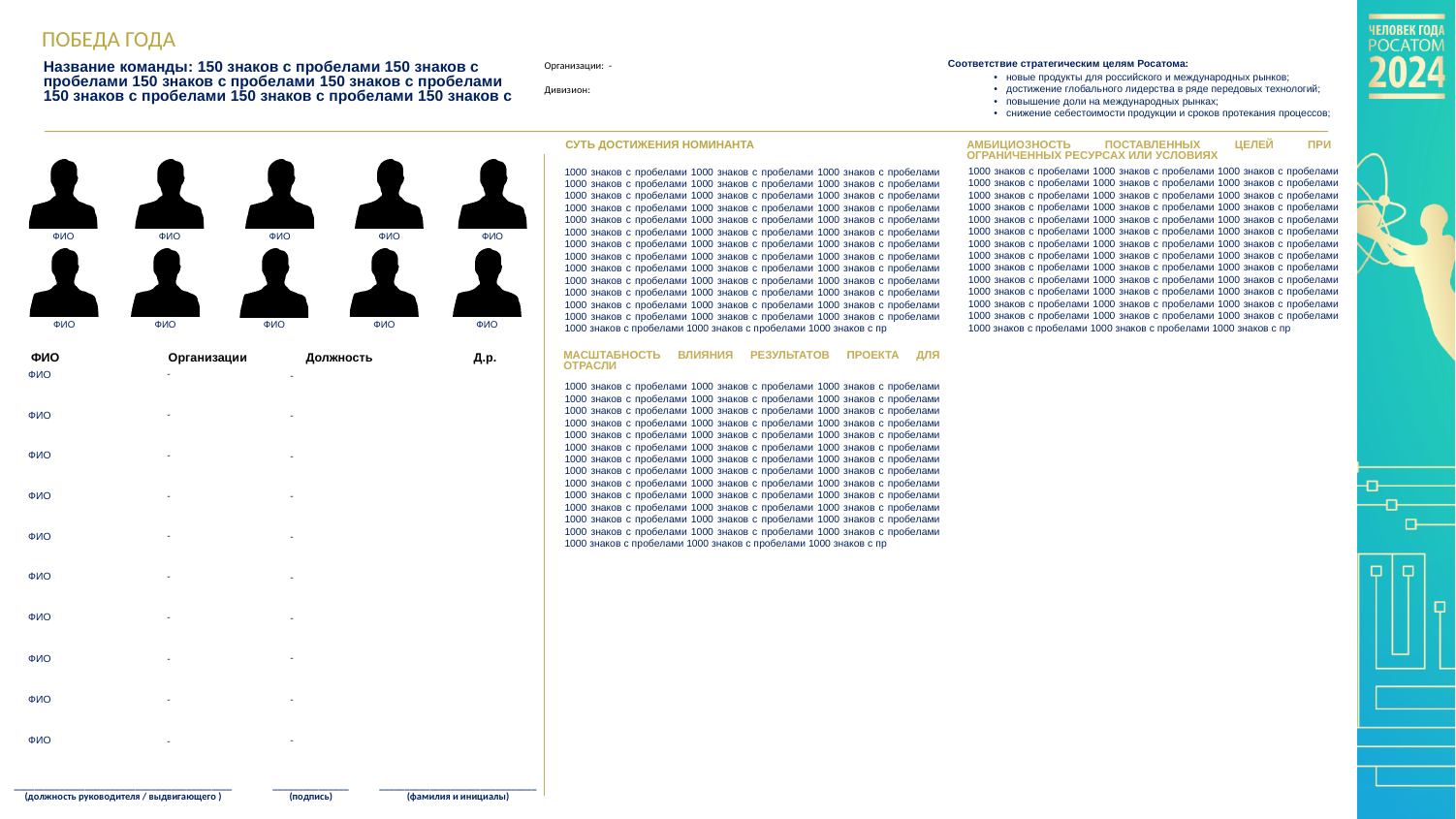

ПОБЕДА ГОДА
Соответствие стратегическим целям Росатома:
Название команды: 150 знаков с пробелами 150 знаков с пробелами 150 знаков с пробелами 150 знаков с пробелами 150 знаков с пробелами 150 знаков с пробелами 150 знаков с

Организации:  -

Дивизион:

•   новые продукты для российского и международных рынков;
•   достижение глобального лидерства в ряде передовых технологий;
•   повышение доли на международных рынках;
•   снижение себестоимости продукции и сроков протекания процессов;
| СУТЬ ДОСТИЖЕНИЯ НОМИНАНТА |
| --- |
АМБИЦИОЗНОСТЬ ПОСТАВЛЕННЫХ ЦЕЛЕЙ ПРИ ОГРАНИЧЕННЫХ РЕСУРСАХ ИЛИ УСЛОВИЯХ
1000 знаков с пробелами 1000 знаков с пробелами 1000 знаков с пробелами 1000 знаков с пробелами 1000 знаков с пробелами 1000 знаков с пробелами 1000 знаков с пробелами 1000 знаков с пробелами 1000 знаков с пробелами 1000 знаков с пробелами 1000 знаков с пробелами 1000 знаков с пробелами 1000 знаков с пробелами 1000 знаков с пробелами 1000 знаков с пробелами 1000 знаков с пробелами 1000 знаков с пробелами 1000 знаков с пробелами 1000 знаков с пробелами 1000 знаков с пробелами 1000 знаков с пробелами 1000 знаков с пробелами 1000 знаков с пробелами 1000 знаков с пробелами 1000 знаков с пробелами 1000 знаков с пробелами 1000 знаков с пробелами 1000 знаков с пробелами 1000 знаков с пробелами 1000 знаков с пробелами 1000 знаков с пробелами 1000 знаков с пробелами 1000 знаков с пробелами 1000 знаков с пробелами 1000 знаков с пробелами 1000 знаков с пробелами 1000 знаков с пробелами 1000 знаков с пробелами 1000 знаков с пробелами 1000 знаков с пробелами 1000 знаков с пробелами 1000 знаков с пр
1000 знаков с пробелами 1000 знаков с пробелами 1000 знаков с пробелами 1000 знаков с пробелами 1000 знаков с пробелами 1000 знаков с пробелами 1000 знаков с пробелами 1000 знаков с пробелами 1000 знаков с пробелами 1000 знаков с пробелами 1000 знаков с пробелами 1000 знаков с пробелами 1000 знаков с пробелами 1000 знаков с пробелами 1000 знаков с пробелами 1000 знаков с пробелами 1000 знаков с пробелами 1000 знаков с пробелами 1000 знаков с пробелами 1000 знаков с пробелами 1000 знаков с пробелами 1000 знаков с пробелами 1000 знаков с пробелами 1000 знаков с пробелами 1000 знаков с пробелами 1000 знаков с пробелами 1000 знаков с пробелами 1000 знаков с пробелами 1000 знаков с пробелами 1000 знаков с пробелами 1000 знаков с пробелами 1000 знаков с пробелами 1000 знаков с пробелами 1000 знаков с пробелами 1000 знаков с пробелами 1000 знаков с пробелами 1000 знаков с пробелами 1000 знаков с пробелами 1000 знаков с пробелами 1000 знаков с пробелами 1000 знаков с пробелами 1000 знаков с пр

ФИО
ФИО
ФИО
ФИО
ФИО

ФИО
ФИО
ФИО
ФИО
ФИО
| ФИО | Организации | Должность | Д.р. |
| --- | --- | --- | --- |
МАСШТАБНОСТЬ ВЛИЯНИЯ РЕЗУЛЬТАТОВ ПРОЕКТА ДЛЯ ОТРАСЛИ

-
ФИО

-
1000 знаков с пробелами 1000 знаков с пробелами 1000 знаков с пробелами 1000 знаков с пробелами 1000 знаков с пробелами 1000 знаков с пробелами 1000 знаков с пробелами 1000 знаков с пробелами 1000 знаков с пробелами 1000 знаков с пробелами 1000 знаков с пробелами 1000 знаков с пробелами 1000 знаков с пробелами 1000 знаков с пробелами 1000 знаков с пробелами 1000 знаков с пробелами 1000 знаков с пробелами 1000 знаков с пробелами 1000 знаков с пробелами 1000 знаков с пробелами 1000 знаков с пробелами 1000 знаков с пробелами 1000 знаков с пробелами 1000 знаков с пробелами 1000 знаков с пробелами 1000 знаков с пробелами 1000 знаков с пробелами 1000 знаков с пробелами 1000 знаков с пробелами 1000 знаков с пробелами 1000 знаков с пробелами 1000 знаков с пробелами 1000 знаков с пробелами 1000 знаков с пробелами 1000 знаков с пробелами 1000 знаков с пробелами 1000 знаков с пробелами 1000 знаков с пробелами 1000 знаков с пробелами 1000 знаков с пробелами 1000 знаков с пробелами 1000 знаков с пр

-
ФИО

-
-

ФИО
-

-
ФИО
-

-
ФИО
-

-
ФИО
-

-
ФИО
-

-
ФИО
-

-
ФИО
-

-
ФИО
-
| \_\_\_\_\_\_\_\_\_\_\_\_\_\_\_\_\_\_\_\_\_\_\_\_\_\_\_\_\_\_\_\_\_\_\_\_\_\_\_\_\_\_\_ (должность руководителя / выдвигающего ) | \_\_\_\_\_\_\_\_\_\_\_\_\_\_\_ (подпись) | \_\_\_\_\_\_\_\_\_\_\_\_\_\_\_\_\_\_\_\_\_\_\_\_\_\_\_\_\_\_\_ (фамилия и инициалы) |
| --- | --- | --- |